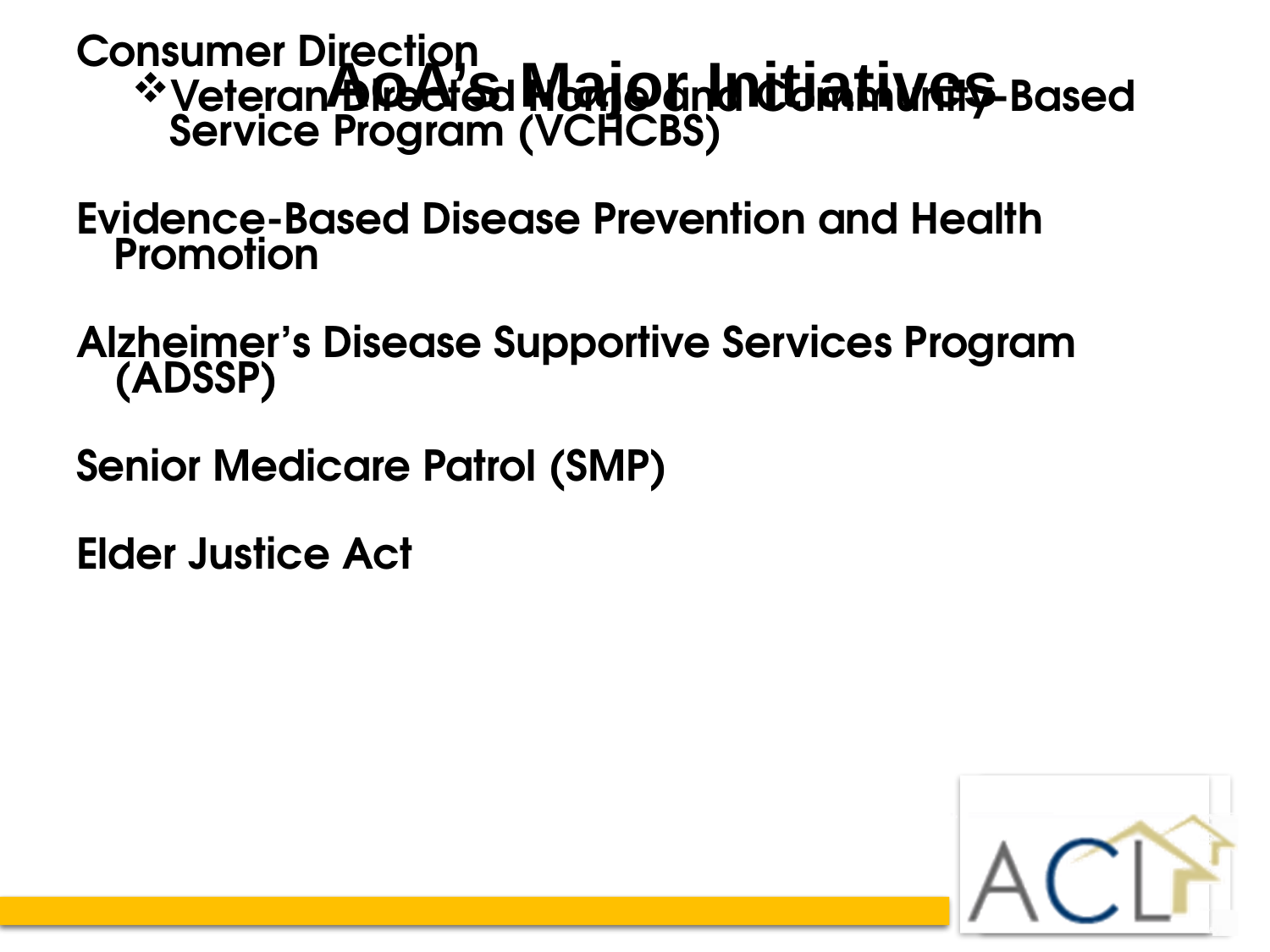

AoA’s Major Initiatives
Aging & Disability Resource Centers
Care Transitions Activities

Consumer Direction
Veteran Directed Home and Community-Based Service Program (VCHCBS)

Evidence-Based Disease Prevention and Health Promotion

Alzheimer’s Disease Supportive Services Program (ADSSP)

Senior Medicare Patrol (SMP)

Elder Justice Act